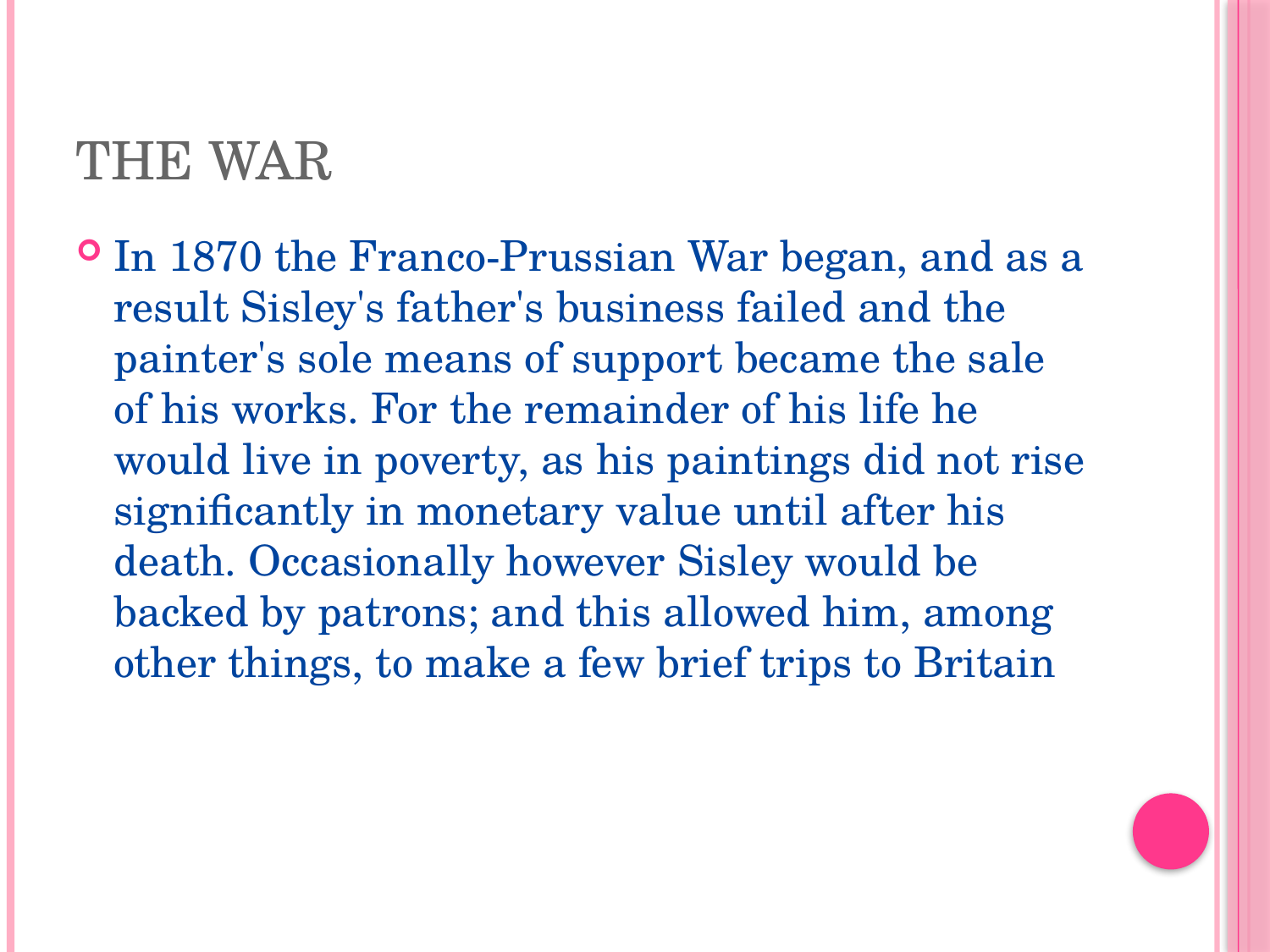

# The war
In 1870 the Franco-Prussian War began, and as a result Sisley's father's business failed and the painter's sole means of support became the sale of his works. For the remainder of his life he would live in poverty, as his paintings did not rise significantly in monetary value until after his death. Occasionally however Sisley would be backed by patrons; and this allowed him, among other things, to make a few brief trips to Britain